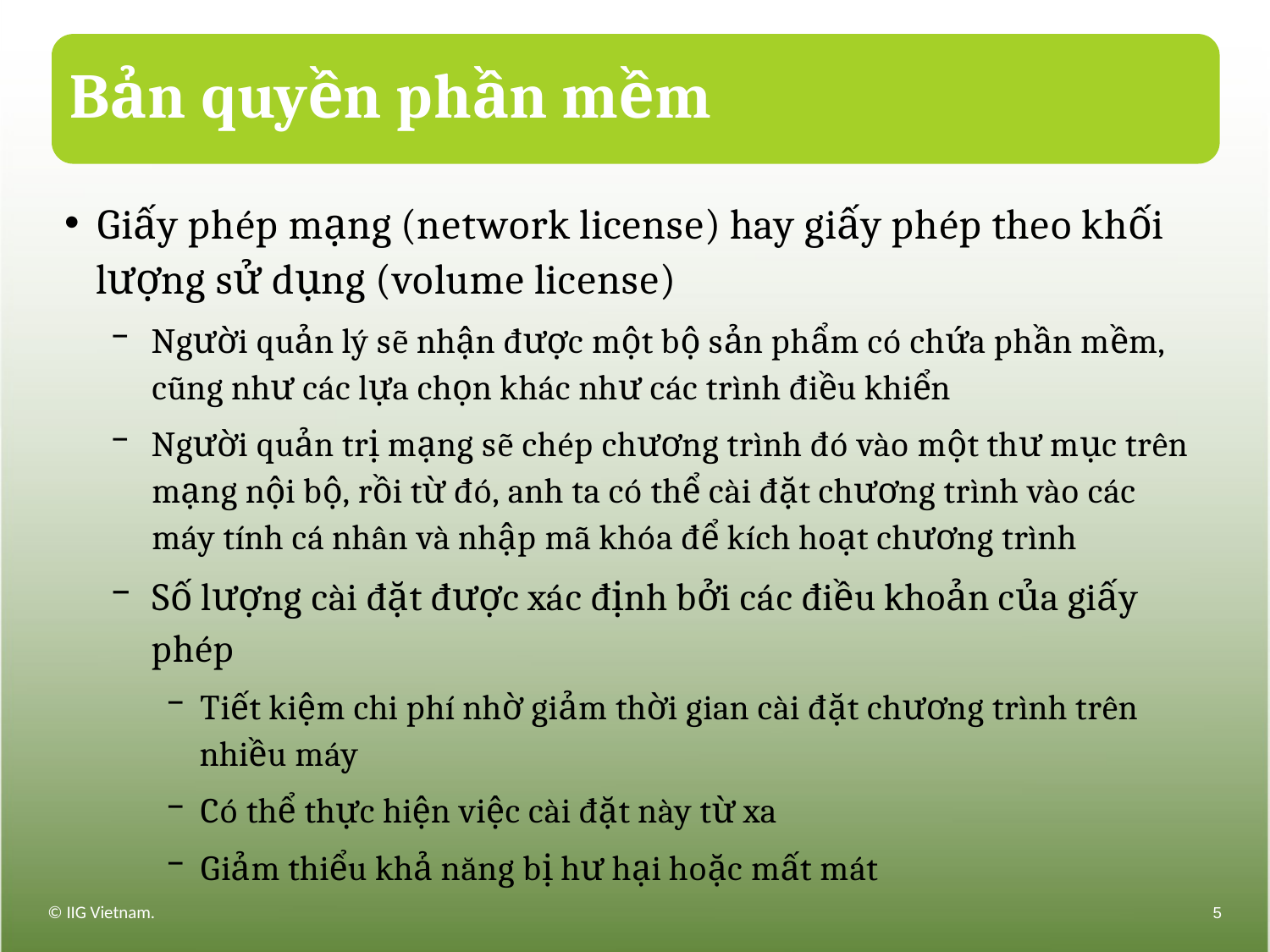

# Bản quyền phần mềm
Giấy phép mạng (network license) hay giấy phép theo khối lượng sử dụng (volume license)
Người quản lý sẽ nhận được một bộ sản phẩm có chứa phần mềm, cũng như các lựa chọn khác như các trình điều khiển
Người quản trị mạng sẽ chép chương trình đó vào một thư mục trên mạng nội bộ, rồi từ đó, anh ta có thể cài đặt chương trình vào các máy tính cá nhân và nhập mã khóa để kích hoạt chương trình
Số lượng cài đặt được xác định bởi các điều khoản của giấy phép
Tiết kiệm chi phí nhờ giảm thời gian cài đặt chương trình trên nhiều máy
Có thể thực hiện việc cài đặt này từ xa
Giảm thiểu khả năng bị hư hại hoặc mất mát
© IIG Vietnam.
5